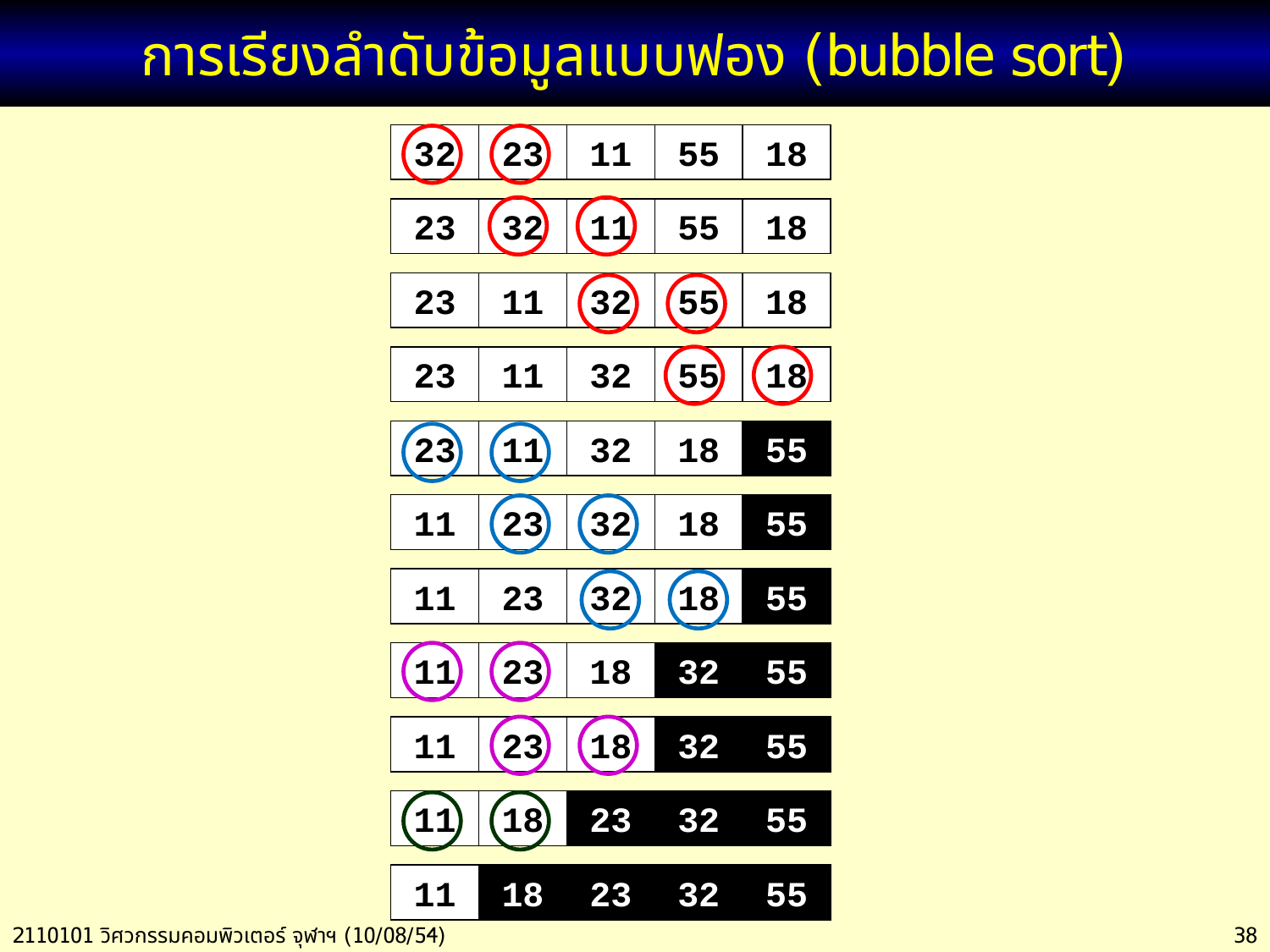

# การเรียงลำดับข้อมูลแบบฟอง (bubble sort)
32
23
11
55
18

23
32
11
55
18
23
11
32
55
18

23
11
32
55
18
23
11
32
18
55

11
23
32
18
55

11
23
32
18
55

11
23
18
32
55

11
23
18
32
55
11
18
23
32
55

11
18
23
32
55